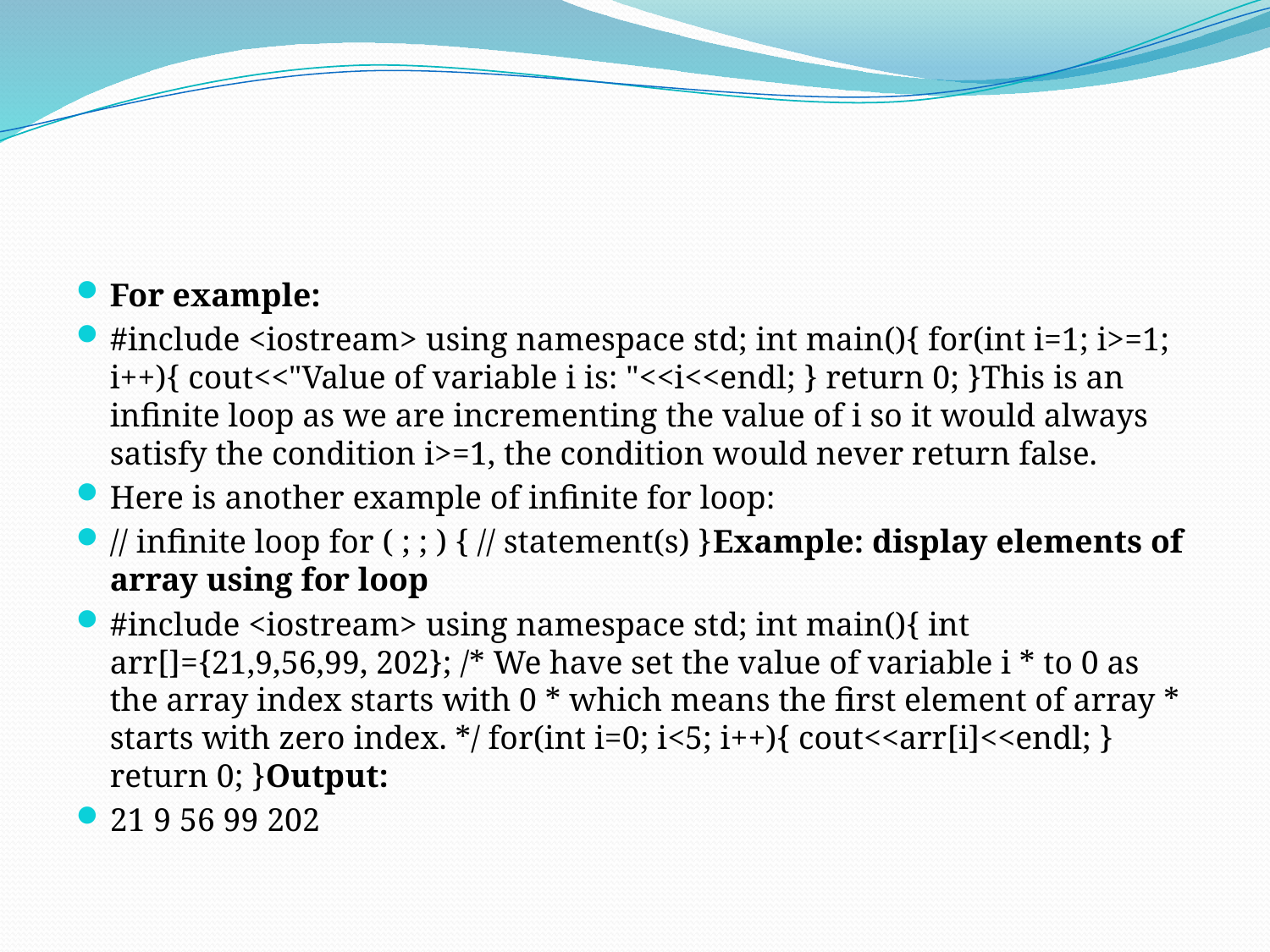

#
For example:
#include <iostream> using namespace std; int main(){ for(int i=1; i>=1; i++){ cout<<"Value of variable i is: "<<i<<endl; } return 0; }This is an infinite loop as we are incrementing the value of i so it would always satisfy the condition i>=1, the condition would never return false.
Here is another example of infinite for loop:
// infinite loop for ( ; ; ) { // statement(s) }Example: display elements of array using for loop
#include <iostream> using namespace std; int main(){ int arr[]={21,9,56,99, 202}; /* We have set the value of variable i * to 0 as the array index starts with 0 * which means the first element of array * starts with zero index. */ for(int i=0; i<5; i++){ cout<<arr[i]<<endl; } return 0; }Output:
21 9 56 99 202